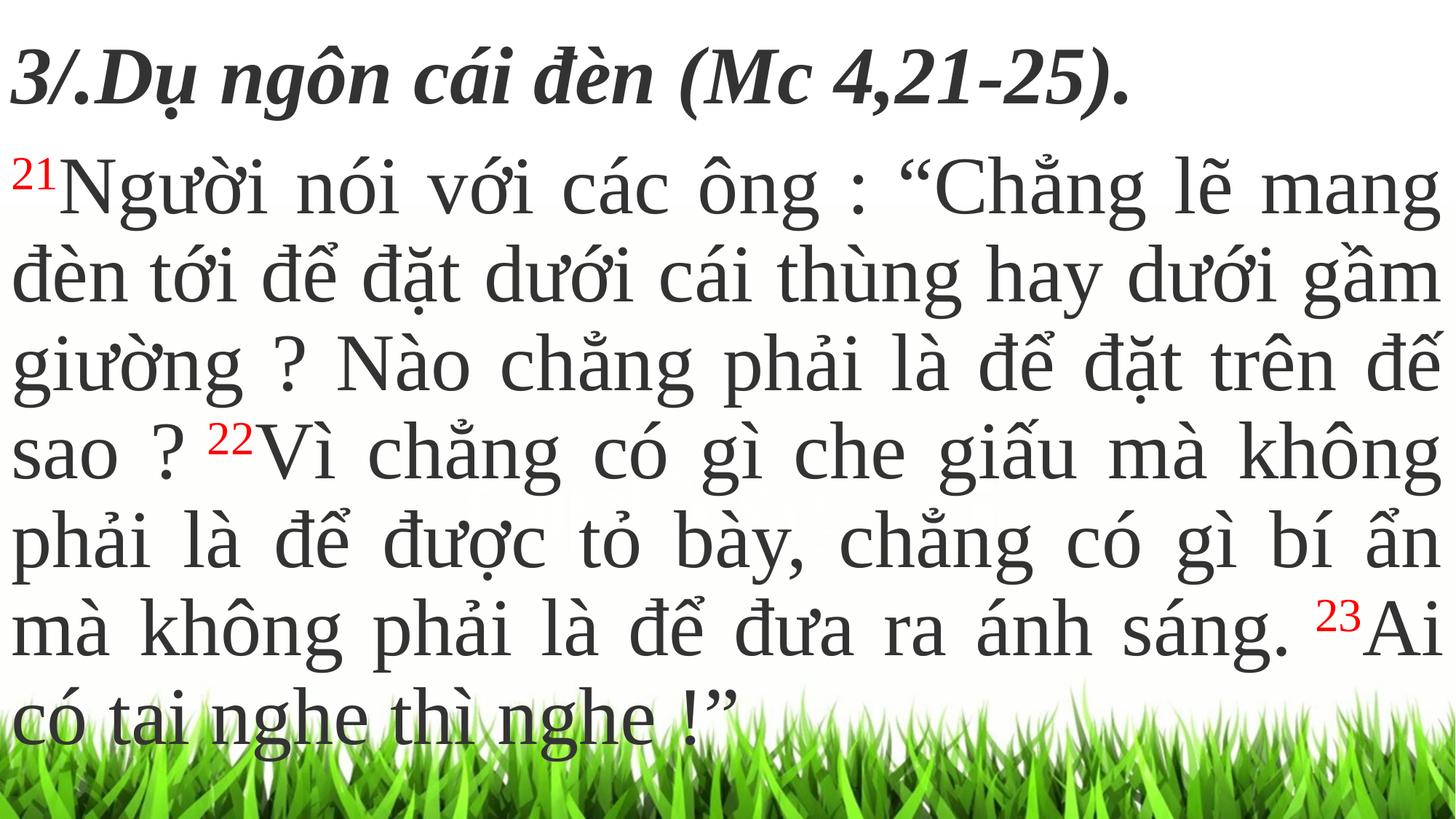

3/.Dụ ngôn cái đèn (Mc 4,21-25).
21Người nói với các ông : “Chẳng lẽ mang đèn tới để đặt dưới cái thùng hay dưới gầm giường ? Nào chẳng phải là để đặt trên đế sao ? 22Vì chẳng có gì che giấu mà không phải là để được tỏ bày, chẳng có gì bí ẩn mà không phải là để đưa ra ánh sáng. 23Ai có tai nghe thì nghe !”